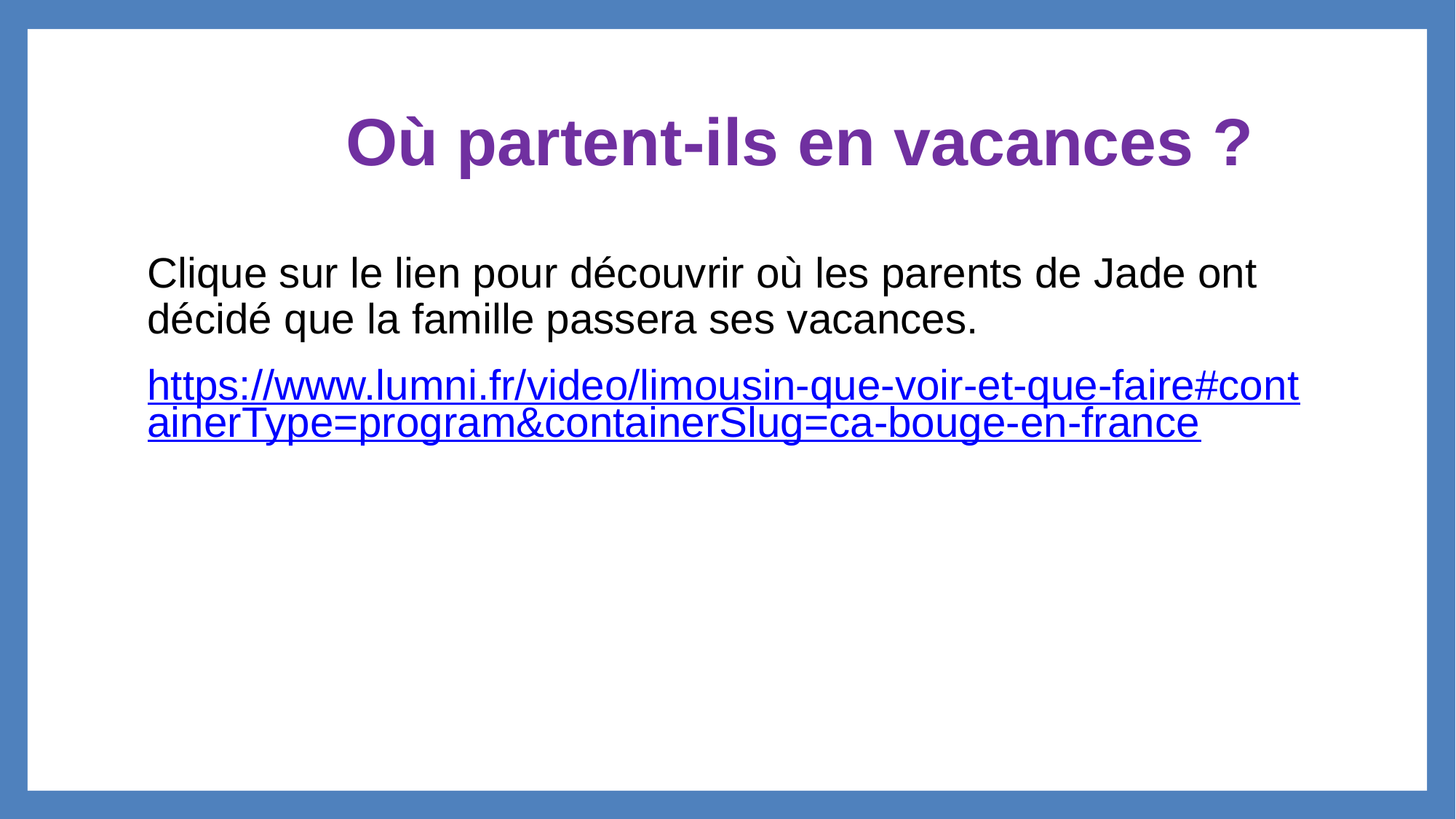

# Où partent-ils en vacances ?
Clique sur le lien pour découvrir où les parents de Jade ont décidé que la famille passera ses vacances.
https://www.lumni.fr/video/limousin-que-voir-et-que-faire#containerType=program&containerSlug=ca-bouge-en-france